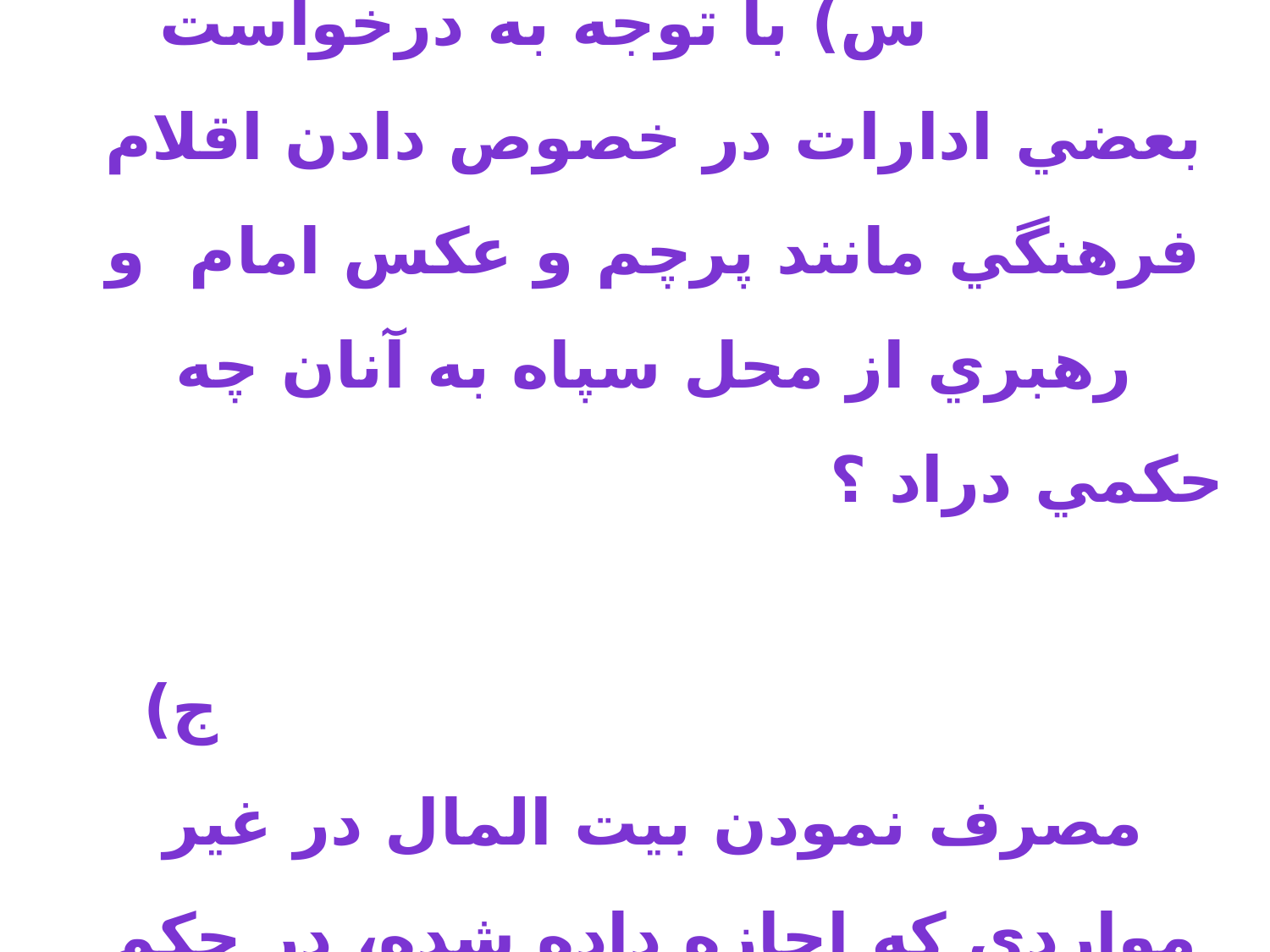

# 13/1-کمک به مراکز فرهنگی ازبودجه سازمان                                                                                                         س) با توجه به درخواست بعضي ادارات در خصوص دادن اقلام فرهنگي مانند پرچم و عكس امام  و رهبري از محل سپاه به آنان چه حكمي دراد ؟                                                                                                                                   ج) مصرف نمودن بيت المال در غير مواردي كه اجازه داده شده، در حكم غصب و موجب ضمان است مگر آن كه با اجازه قانوني مقام مسئول باشد.